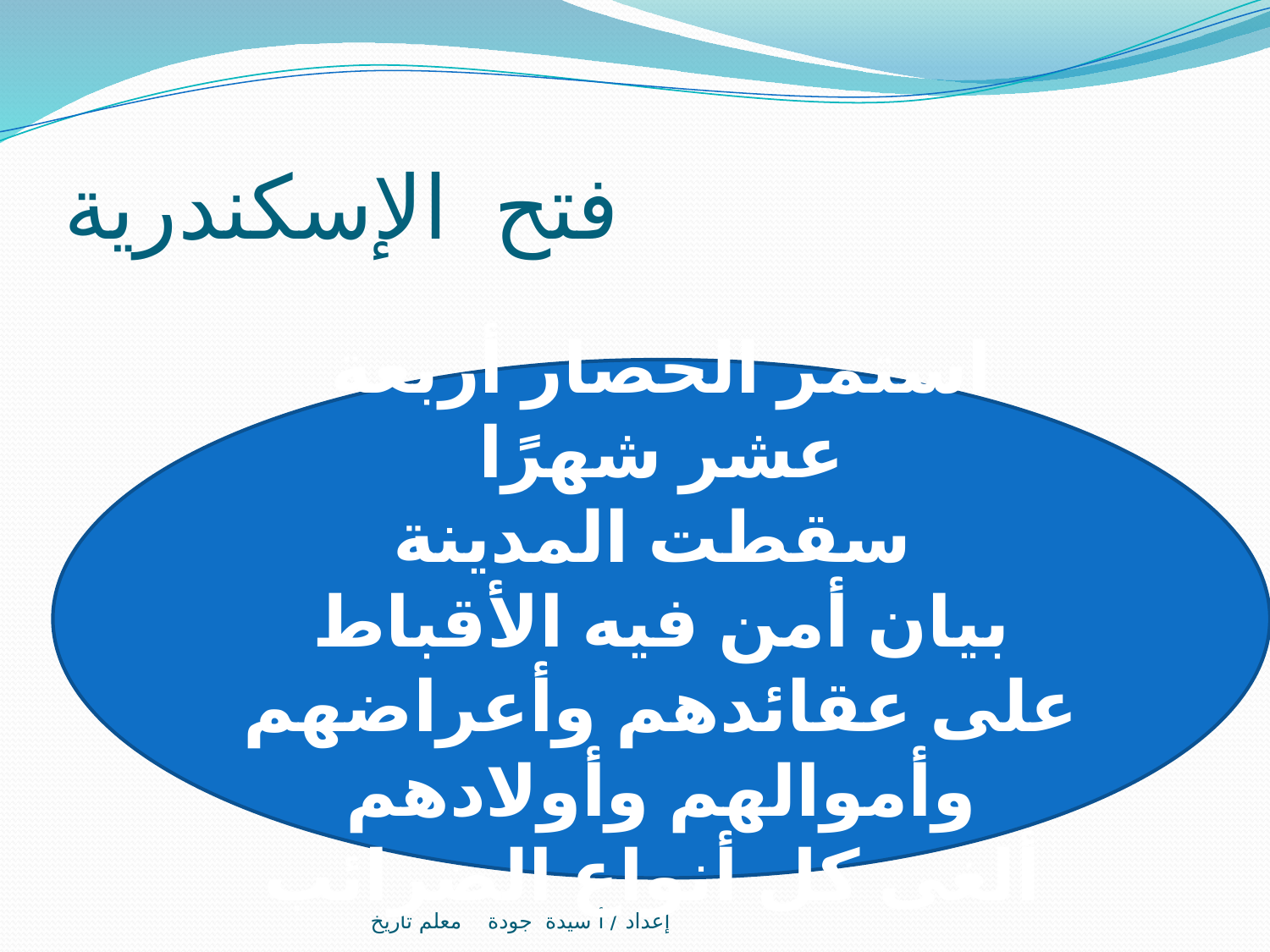

# فتح  الإسكندرية
استمر الحصار أربعة عشر شهرًا
سقطت المدينة
بيان أمن فيه الأقباط على عقائدهم وأعراضهم وأموالهم وأولادهم
ألغى كل أنواع الضرائب
إعداد / أ سيدة  جودة    معلم تاريخ